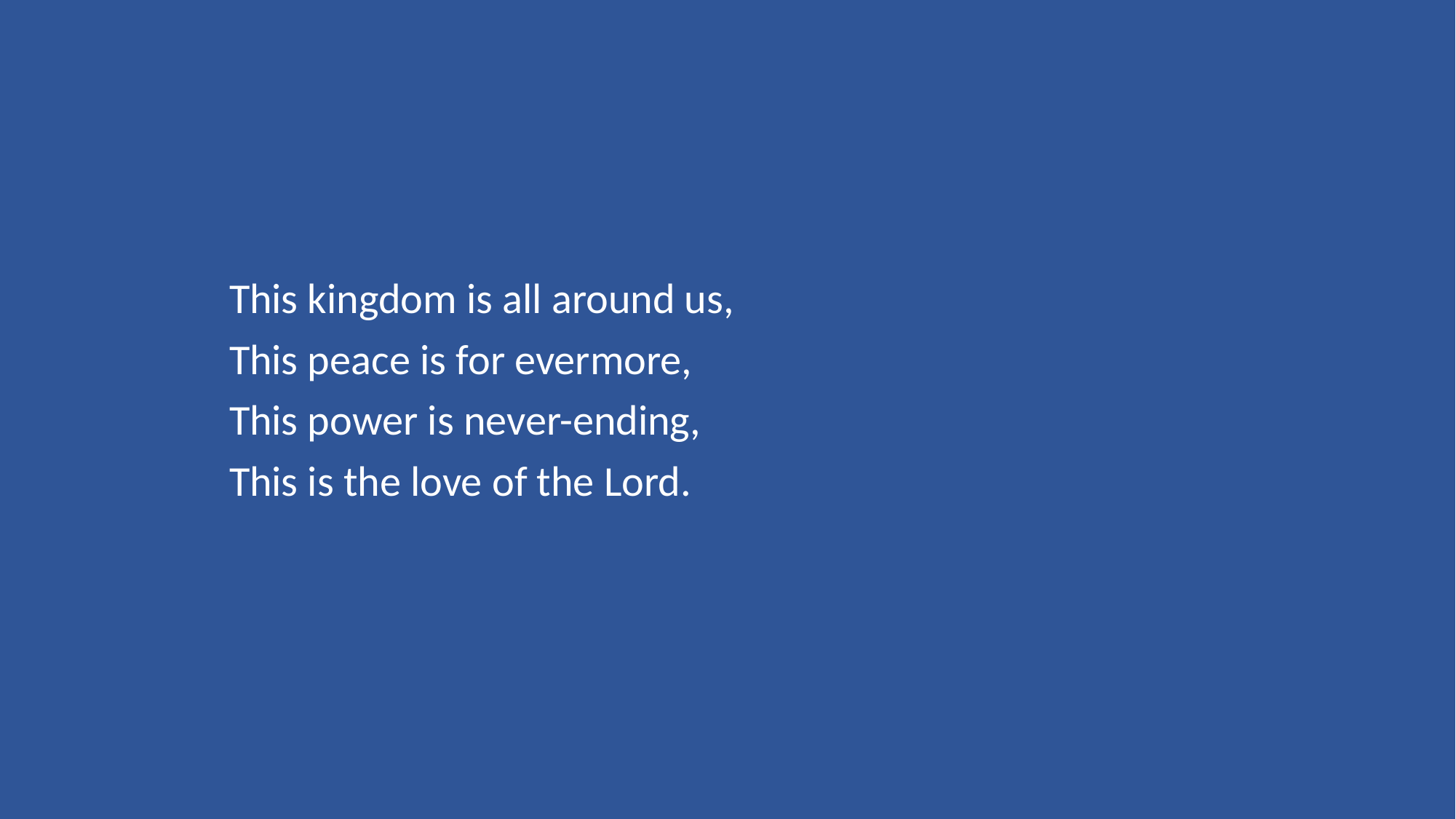

This kingdom is all around us,
This peace is for evermore,
This power is never-ending,
This is the love of the Lord.